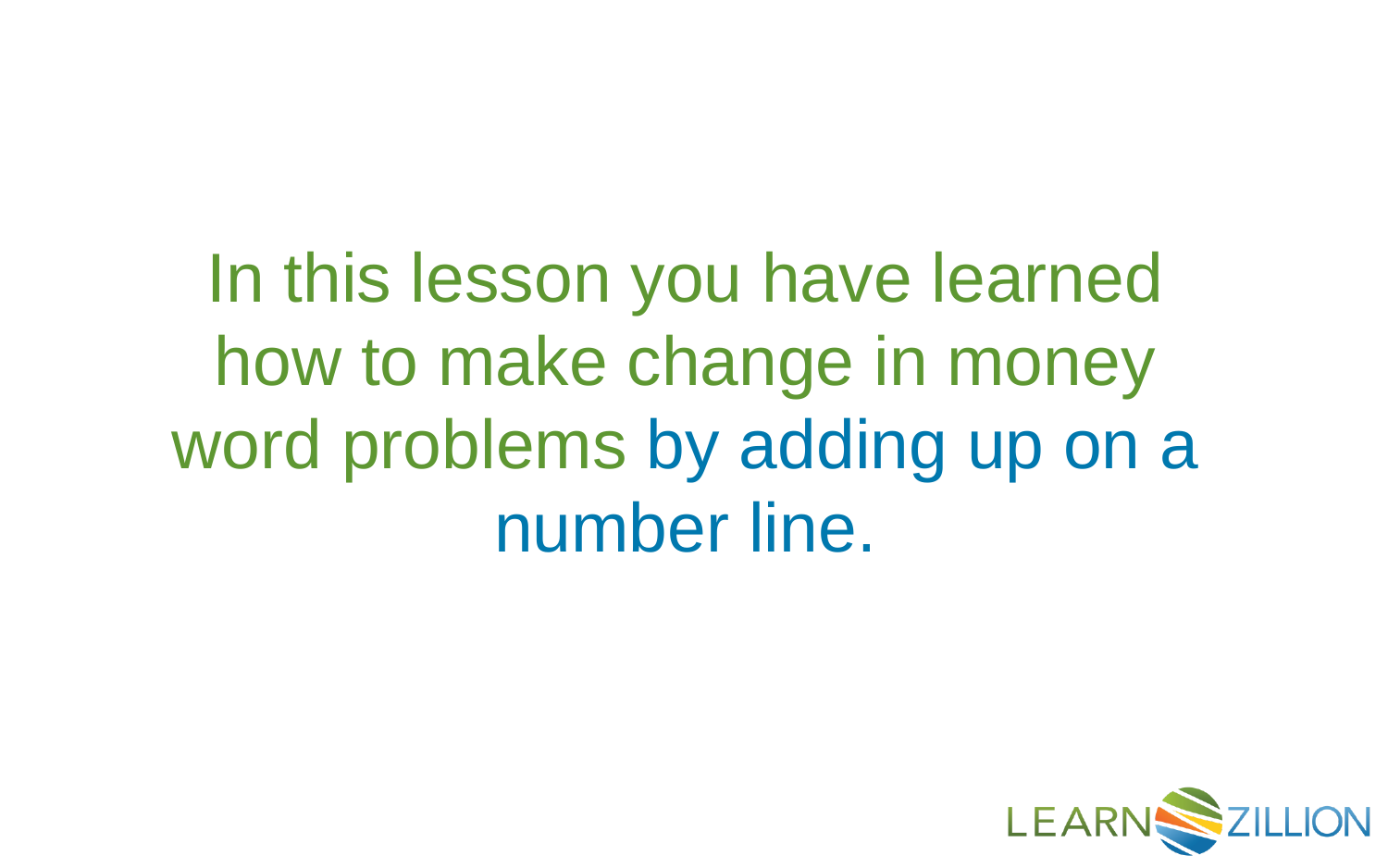

In this lesson you have learned how to make change in money word problems by adding up on a number line.